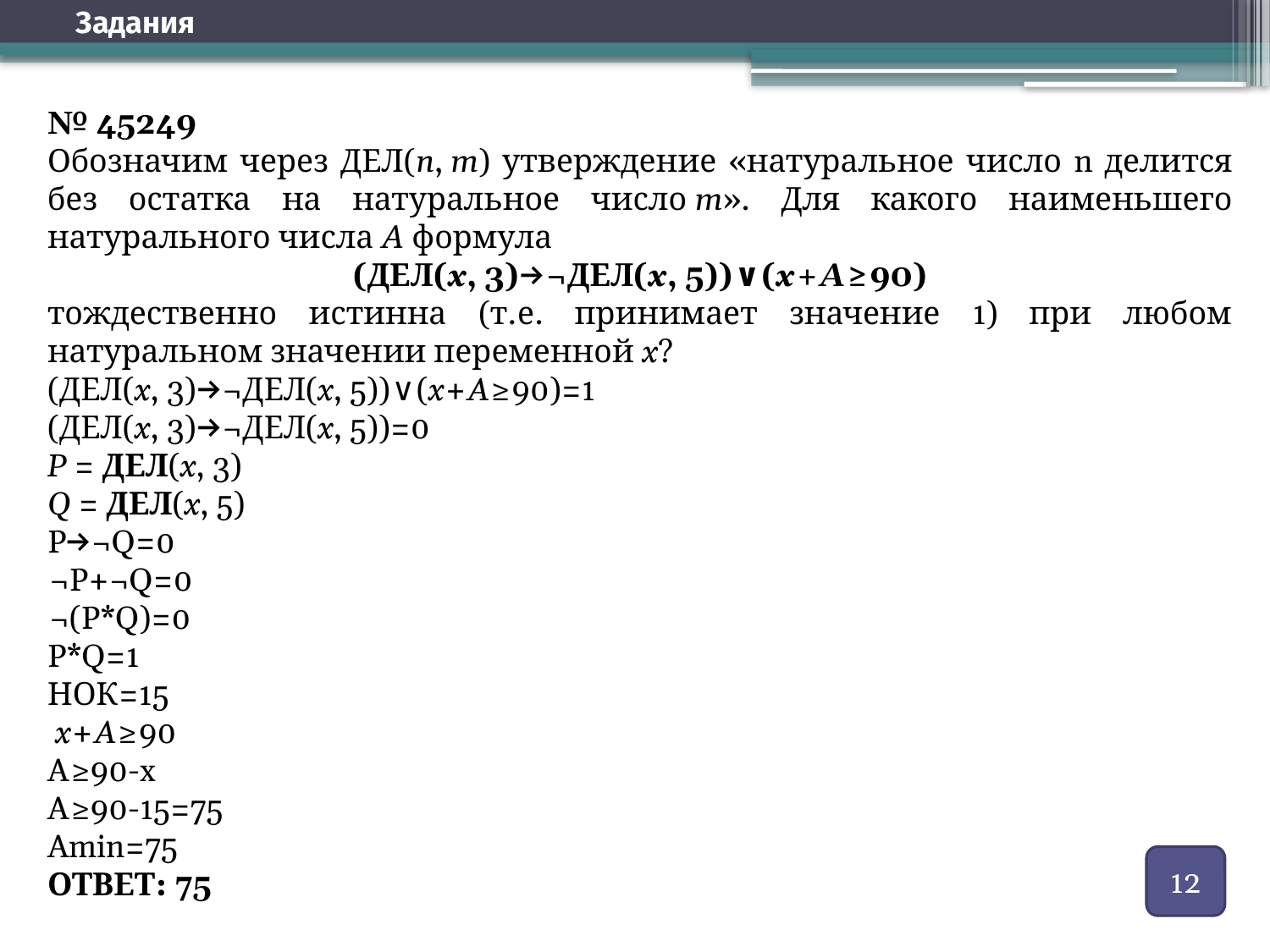

# Задания
№ 45249
Обозначим через ДЕЛ(n, m) утверждение «натуральное число n делится без остатка на натуральное число m». Для какого наименьшего натурального числа А формула
(ДЕЛ(x, 3) → ¬ДЕЛ(x, 5)) ∨ (x + A ≥ 90)
тождественно истинна (т. е. принимает значение 1) при любом натуральном значении переменной x?
(ДЕЛ(x, 3) → ¬ДЕЛ(x, 5)) ∨ (x + A ≥ 90)=1
(ДЕЛ(x, 3) → ¬ДЕЛ(x, 5))=0
P = ДЕЛ(x, 3)
Q = ДЕЛ(x, 5)
P→ ¬Q=0
 ¬P+¬Q=0
 ¬(P*Q)=0
P*Q=1
НОК=15
 x + A ≥ 90
A ≥90-x
A ≥90-15=75
Amin=75
ОТВЕТ: 75
12